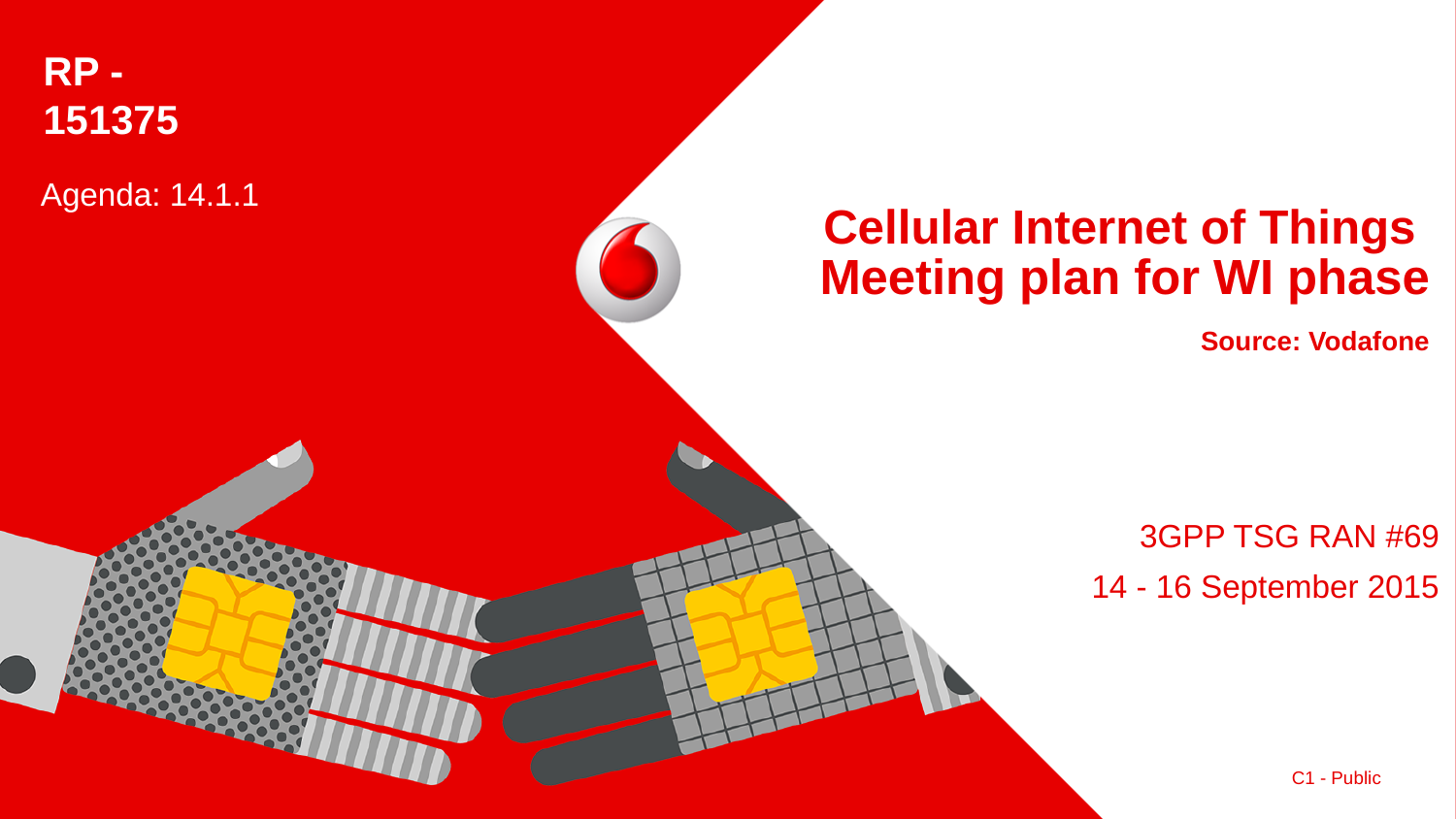

RP - 151375
Agenda: 14.1.1
Cellular Internet of Things
Meeting plan for WI phase
Source: Vodafone
3GPP TSG RAN #69
14 - 16 September 2015
C1 - Public